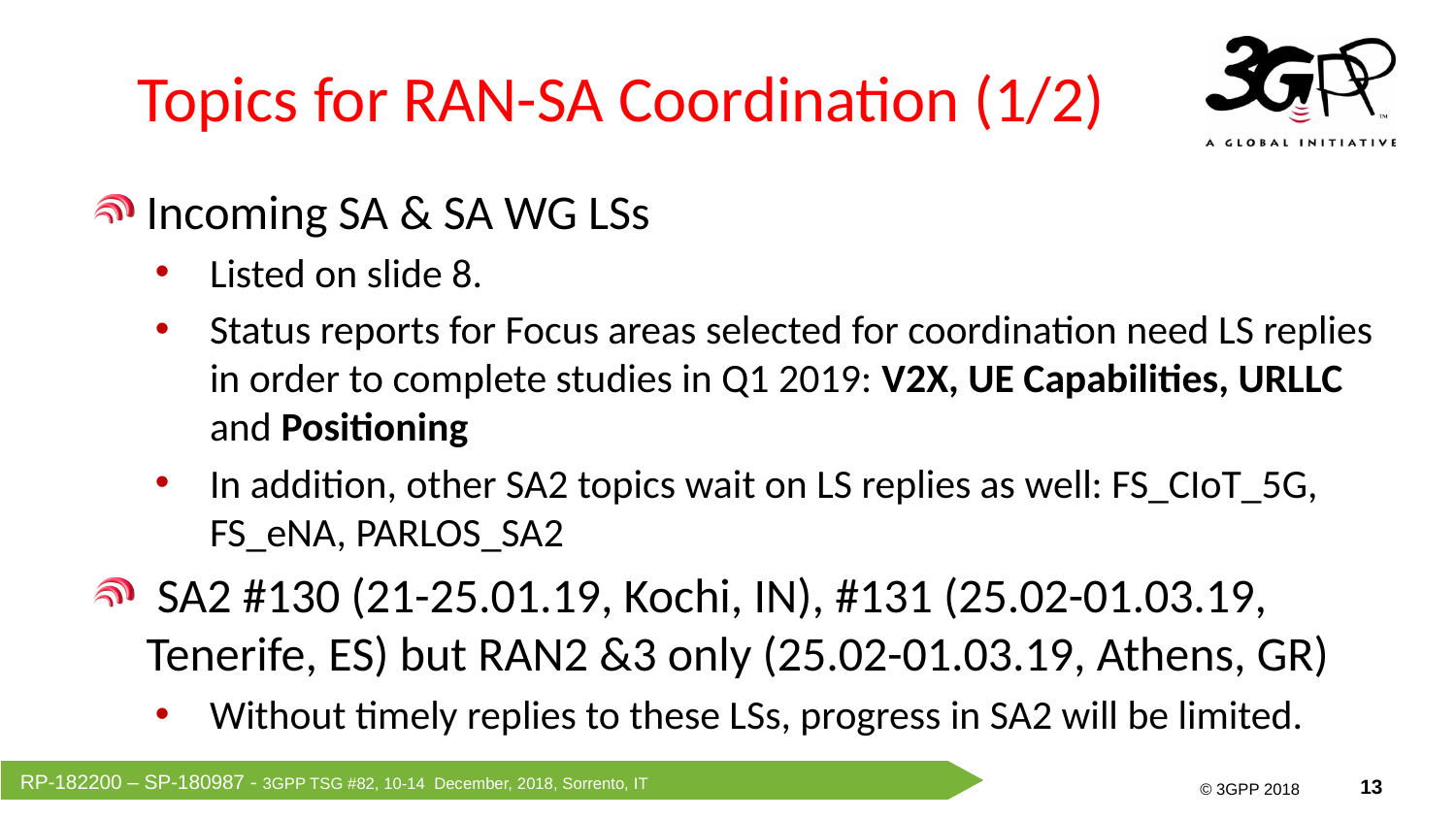

# Topics for RAN-SA Coordination (1/2)
Incoming SA & SA WG LSs
Listed on slide 8.
Status reports for Focus areas selected for coordination need LS replies in order to complete studies in Q1 2019: V2X, UE Capabilities, URLLC and Positioning
In addition, other SA2 topics wait on LS replies as well: FS_CIoT_5G, FS_eNA, PARLOS_SA2
 SA2 #130 (21-25.01.19, Kochi, IN), #131 (25.02-01.03.19, Tenerife, ES) but RAN2 &3 only (25.02-01.03.19, Athens, GR)
Without timely replies to these LSs, progress in SA2 will be limited.